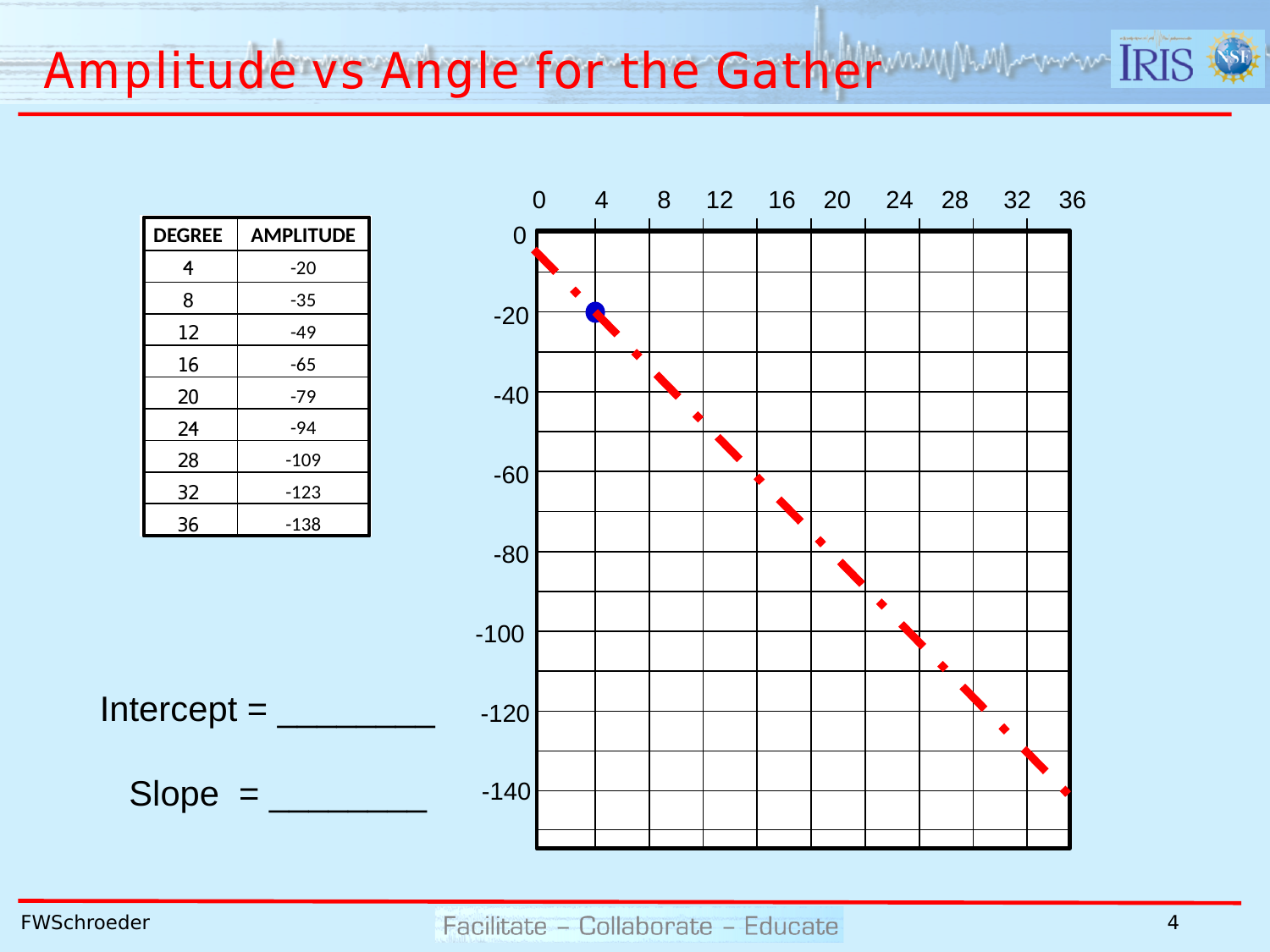

# Amplitude vs Angle for the Gather
0       4       8     12     16    20     24    28     32    36
0

-20

-40
-60
-80
-100
-120
-140
| DEGREE | AMPLITUDE |
| --- | --- |
| 4 | -20 |
| 8 | -35 |
| 12 | -49 |
| 16 | -65 |
| 20 | -79 |
| 24 | -94 |
| 28 | -109 |
| 32 | -123 |
| 36 | -138 |

Intercept = ________
   Slope  = ________